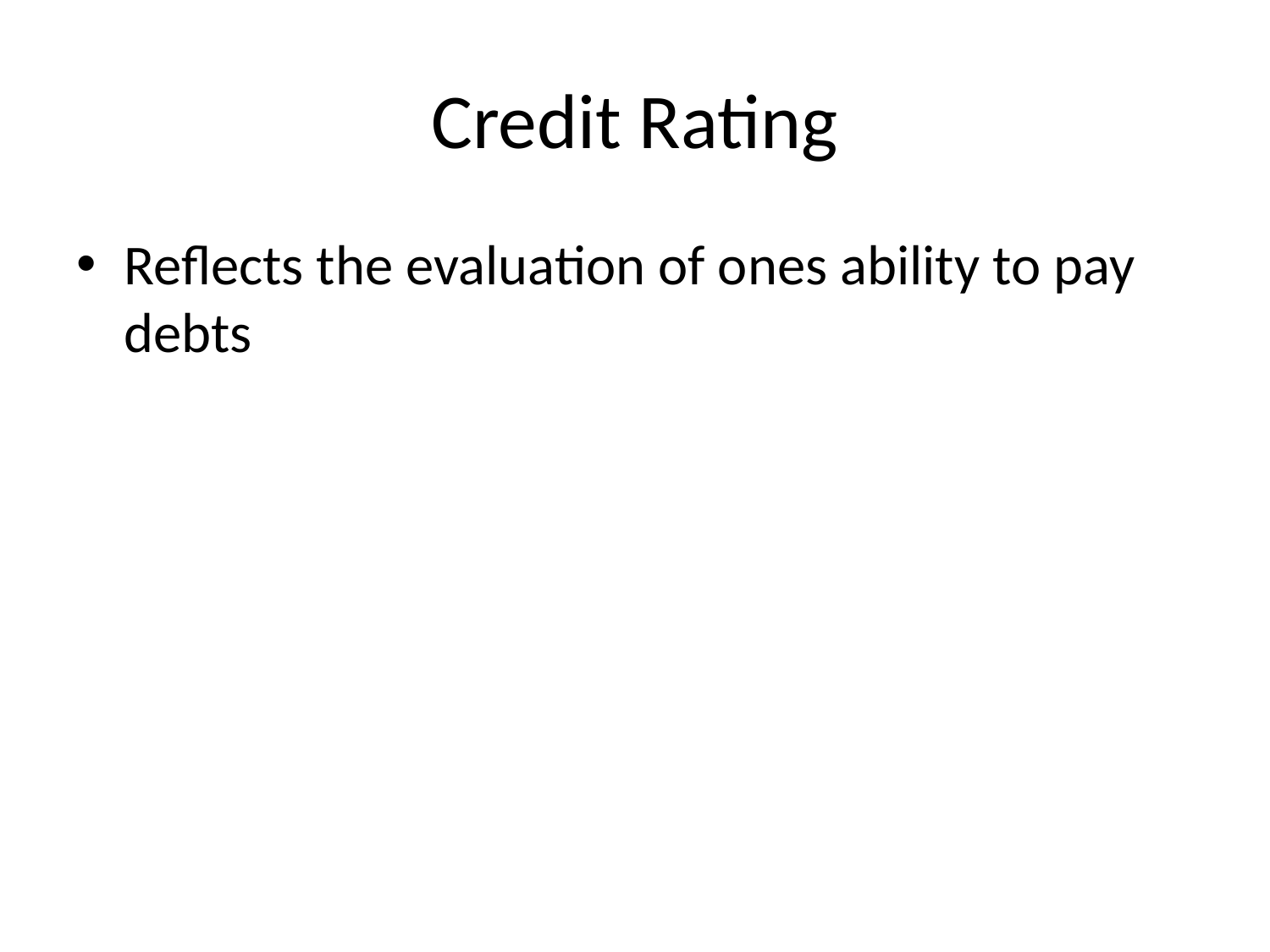

# Credit Rating
Reflects the evaluation of ones ability to pay debts